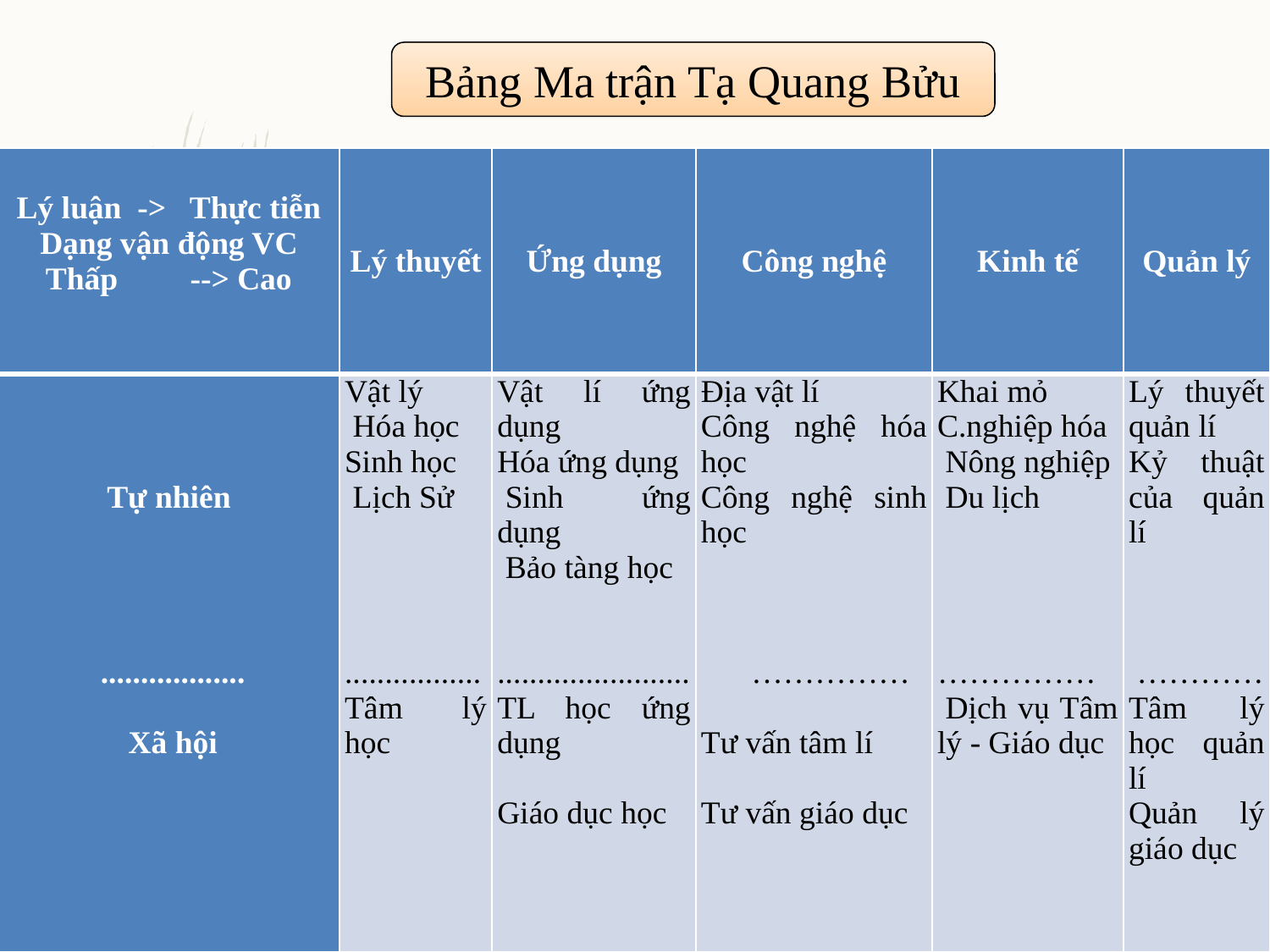

Bảng Ma trận Tạ Quang Bửu
| Lý luận -> Thực tiễn Dạng vận động VC Thấp --> Cao | Lý thuyết | Ứng dụng | Công nghệ | Kinh tế | Quản lý |
| --- | --- | --- | --- | --- | --- |
| Tự nhiên    ..................  Xã hội | Vật lý  Hóa học Sinh học  Lịch Sử ................. Tâm lý học | Vật lí ứng dụng Hóa ứng dụng  Sinh ứng dụng  Bảo tàng học ........................ TL học ứng dụng   Giáo dục học | Địa vật lí Công nghệ hóa học Công nghệ sinh học …………… Tư vấn tâm lí   Tư vấn giáo dục | Khai mỏ C.nghiệp hóa  Nông nghiệp  Du lịch ……………  Dịch vụ Tâm lý - Giáo dục | Lý thuyết quản lí Kỷ thuật của quản lí  ………… Tâm lý học quản lí Quản lý giáo dục |